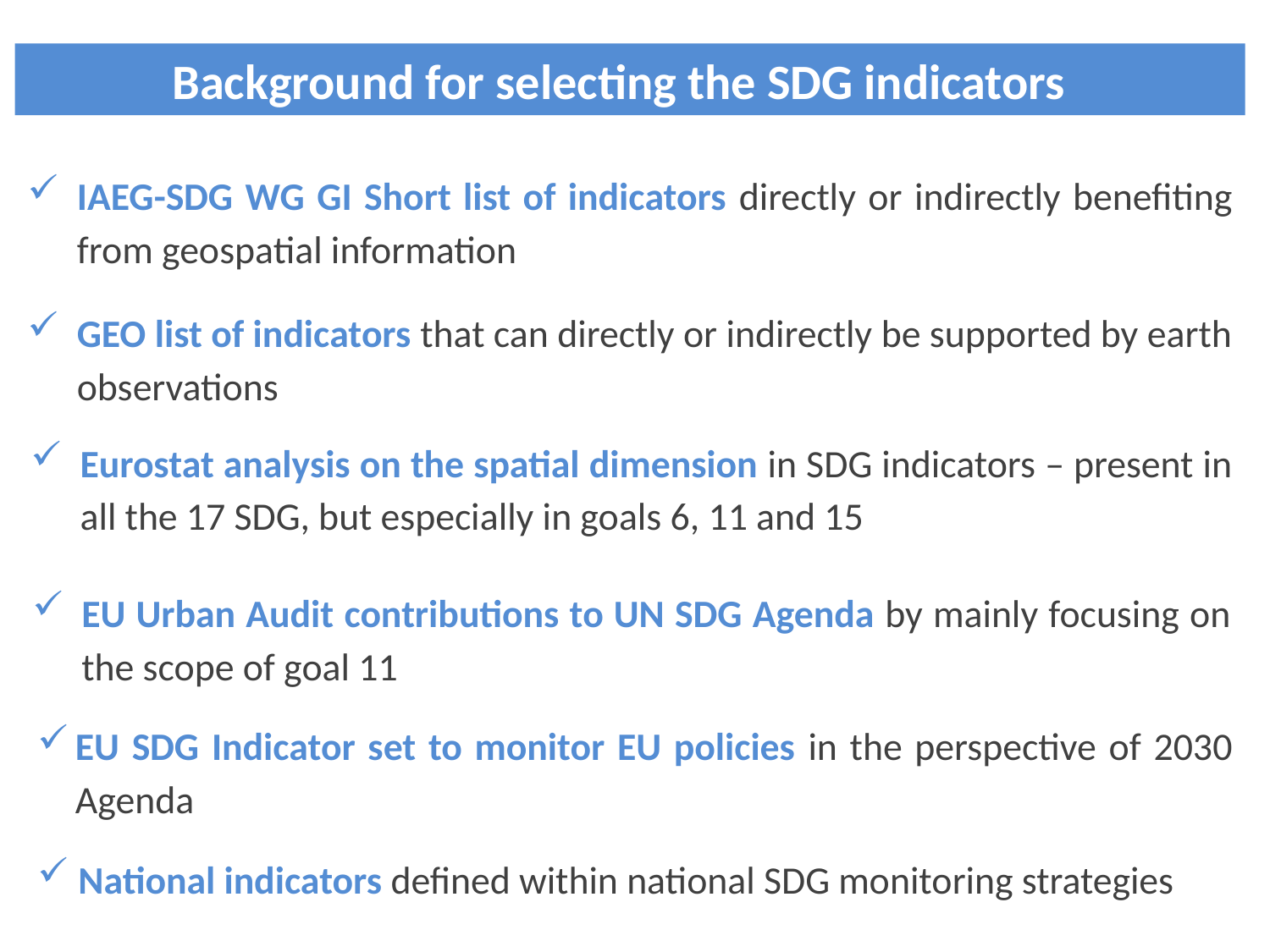

Background for selecting the SDG indicators
IAEG-SDG WG GI Short list of indicators directly or indirectly benefiting from geospatial information
GEO list of indicators that can directly or indirectly be supported by earth observations
Eurostat analysis on the spatial dimension in SDG indicators – present in all the 17 SDG, but especially in goals 6, 11 and 15
EU Urban Audit contributions to UN SDG Agenda by mainly focusing on the scope of goal 11
EU SDG Indicator set to monitor EU policies in the perspective of 2030 Agenda
 National indicators defined within national SDG monitoring strategies